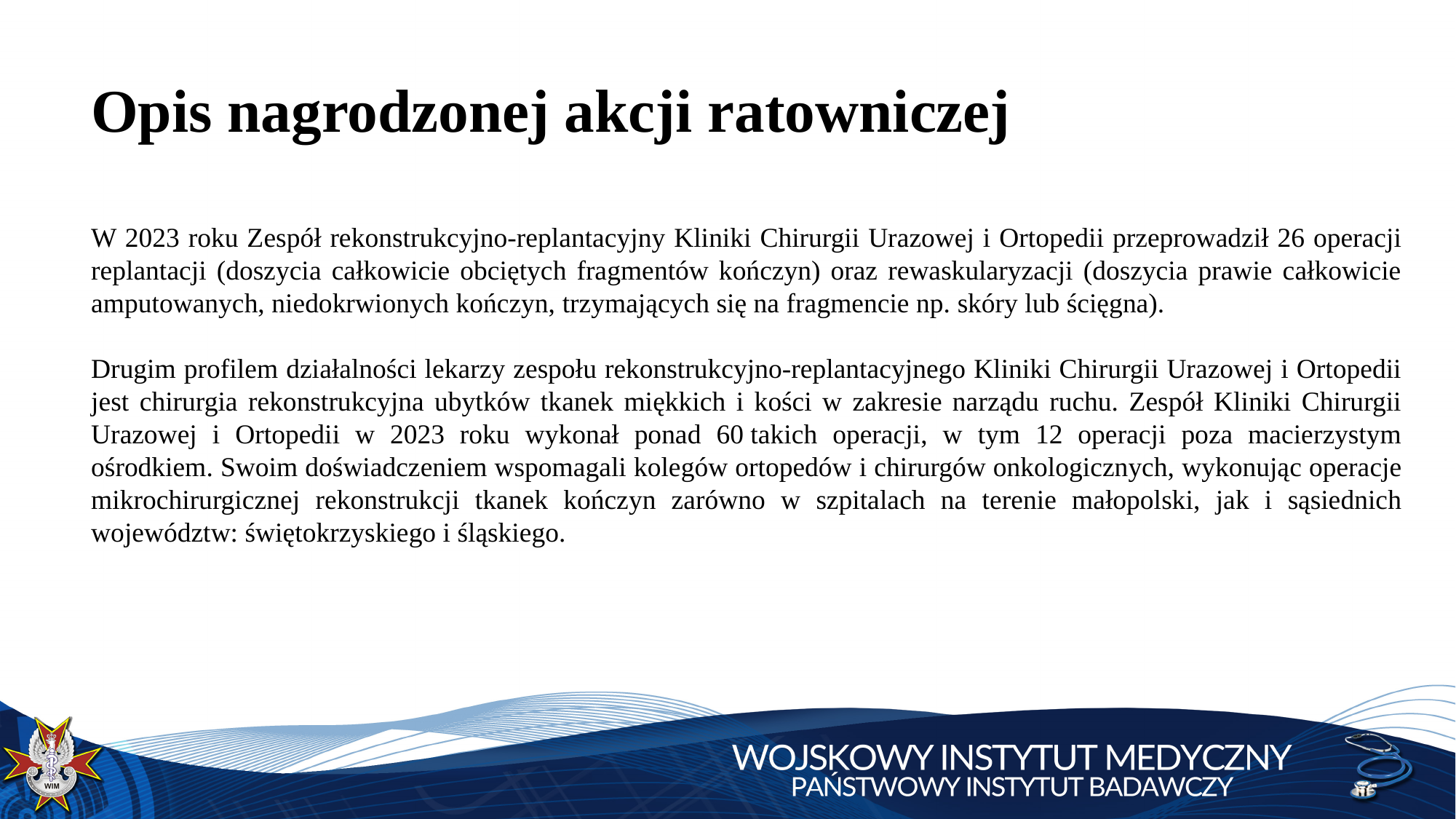

Opis nagrodzonej akcji ratowniczej
W 2023 roku Zespół rekonstrukcyjno-replantacyjny Kliniki Chirurgii Urazowej i Ortopedii przeprowadził 26 operacji replantacji (doszycia całkowicie obciętych fragmentów kończyn) oraz rewaskularyzacji (doszycia prawie całkowicie amputowanych, niedokrwionych kończyn, trzymających się na fragmencie np. skóry lub ścięgna).

Drugim profilem działalności lekarzy zespołu rekonstrukcyjno-replantacyjnego Kliniki Chirurgii Urazowej i Ortopedii jest chirurgia rekonstrukcyjna ubytków tkanek miękkich i kości w zakresie narządu ruchu. Zespół Kliniki Chirurgii Urazowej i Ortopedii w 2023 roku wykonał ponad 60 takich operacji, w tym 12 operacji poza macierzystym ośrodkiem. Swoim doświadczeniem wspomagali kolegów ortopedów i chirurgów onkologicznych, wykonując operacje mikrochirurgicznej rekonstrukcji tkanek kończyn zarówno w szpitalach na terenie małopolski, jak i sąsiednich województw: świętokrzyskiego i śląskiego.